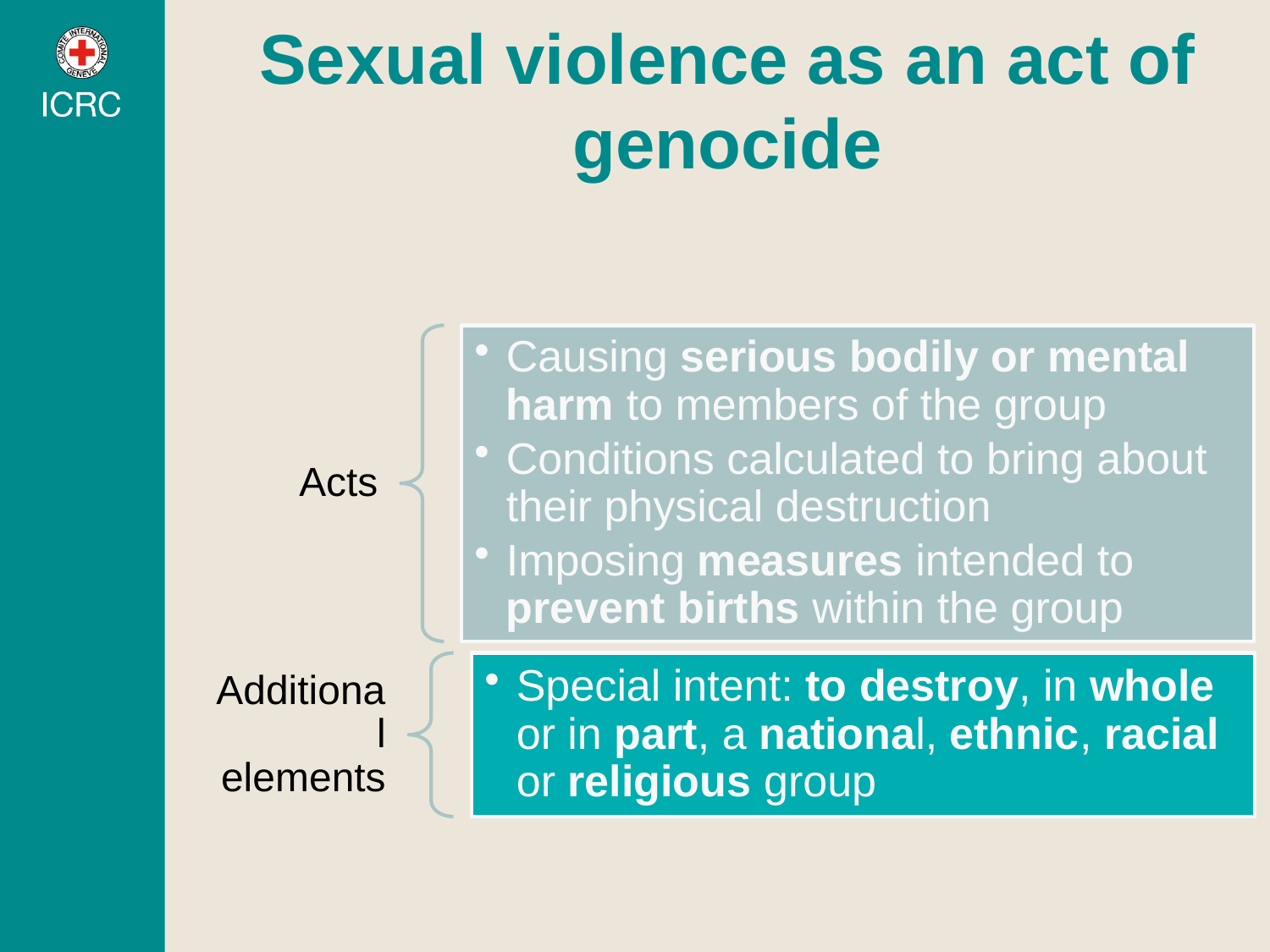

# Sexual violence as an act of genocide
Acts
Causing serious bodily or mental harm to members of the group
Conditions calculated to bring about their physical destruction
Imposing measures intended to prevent births within the group
Additional elements
Special intent: to destroy, in whole or in part, a national, ethnic, racial or religious group